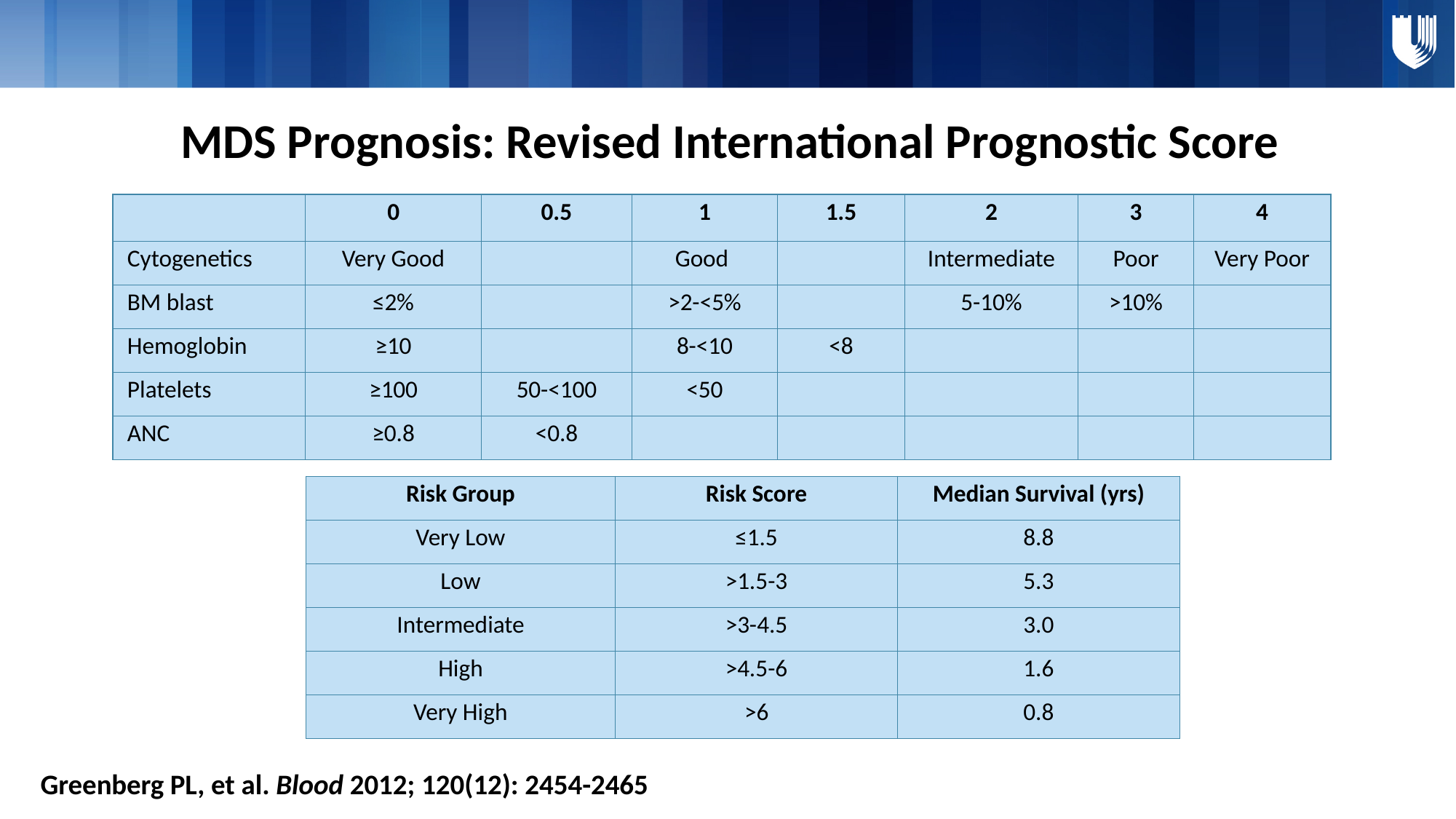

MDS Prognosis: Revised International Prognostic Score
|  | 0 | 0.5 | 1 | 1.5 | 2 | 3 | 4 |
| --- | --- | --- | --- | --- | --- | --- | --- |
| Cytogenetics | Very Good |  | Good |  | Intermediate | Poor | Very Poor |
| BM blast | ≤2% |  | >2-<5% |  | 5-10% | >10% |  |
| Hemoglobin | ≥10 |  | 8-<10 | <8 |  |  |  |
| Platelets | ≥100 | 50-<100 | <50 |  |  |  |  |
| ANC | ≥0.8 | <0.8 |  |  |  |  |  |
| Risk Group | Risk Score | Median Survival (yrs) |
| --- | --- | --- |
| Very Low | ≤1.5 | 8.8 |
| Low | >1.5-3 | 5.3 |
| Intermediate | >3-4.5 | 3.0 |
| High | >4.5-6 | 1.6 |
| Very High | >6 | 0.8 |
Greenberg PL, et al. Blood 2012; 120(12): 2454-2465